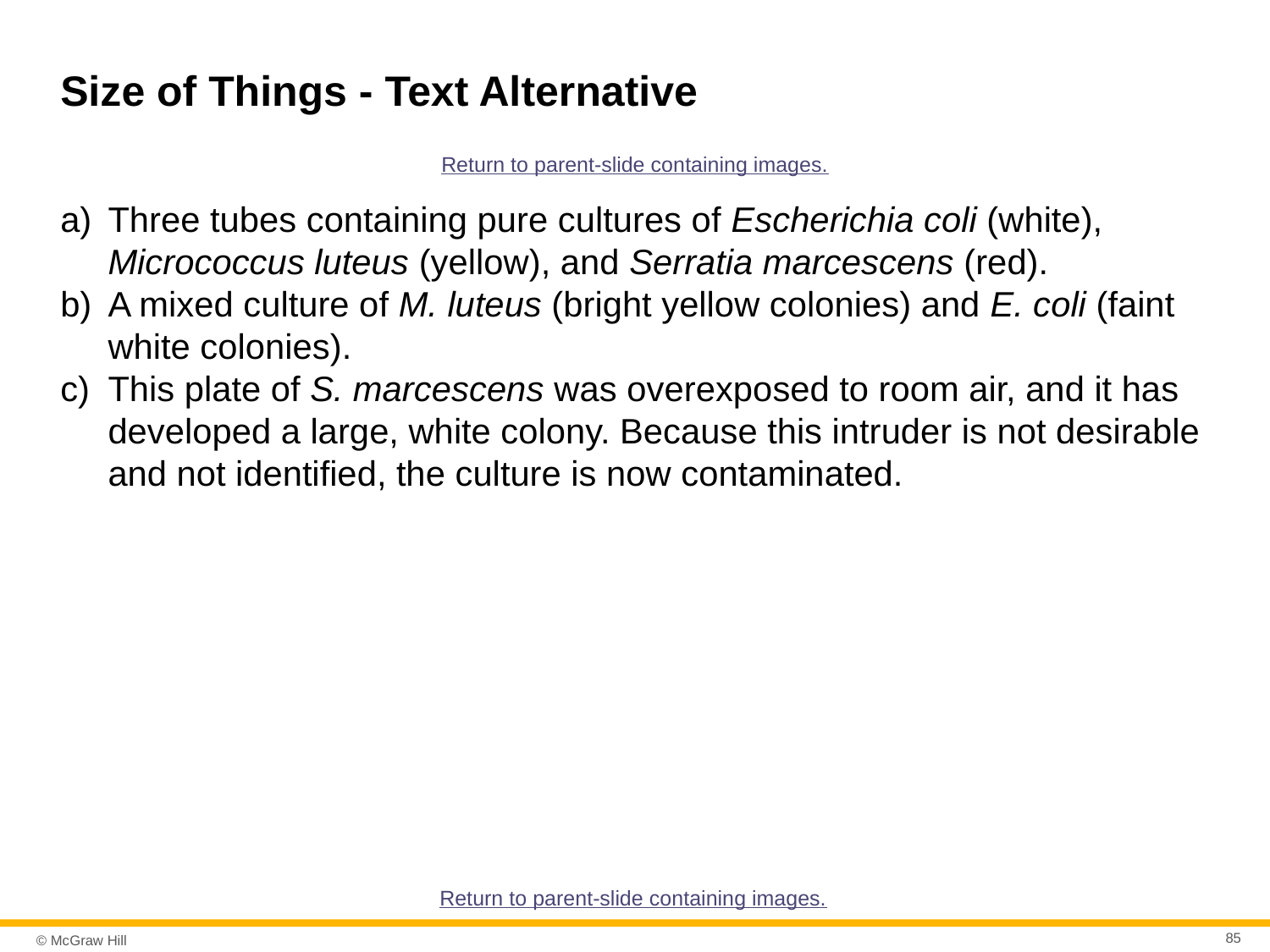

# Size of Things - Text Alternative
Return to parent-slide containing images.
Three tubes containing pure cultures of Escherichia coli (white), Micrococcus luteus (yellow), and Serratia marcescens (red).
A mixed culture of M. luteus (bright yellow colonies) and E. coli (faint white colonies).
This plate of S. marcescens was overexposed to room air, and it has developed a large, white colony. Because this intruder is not desirable and not identified, the culture is now contaminated.
Return to parent-slide containing images.